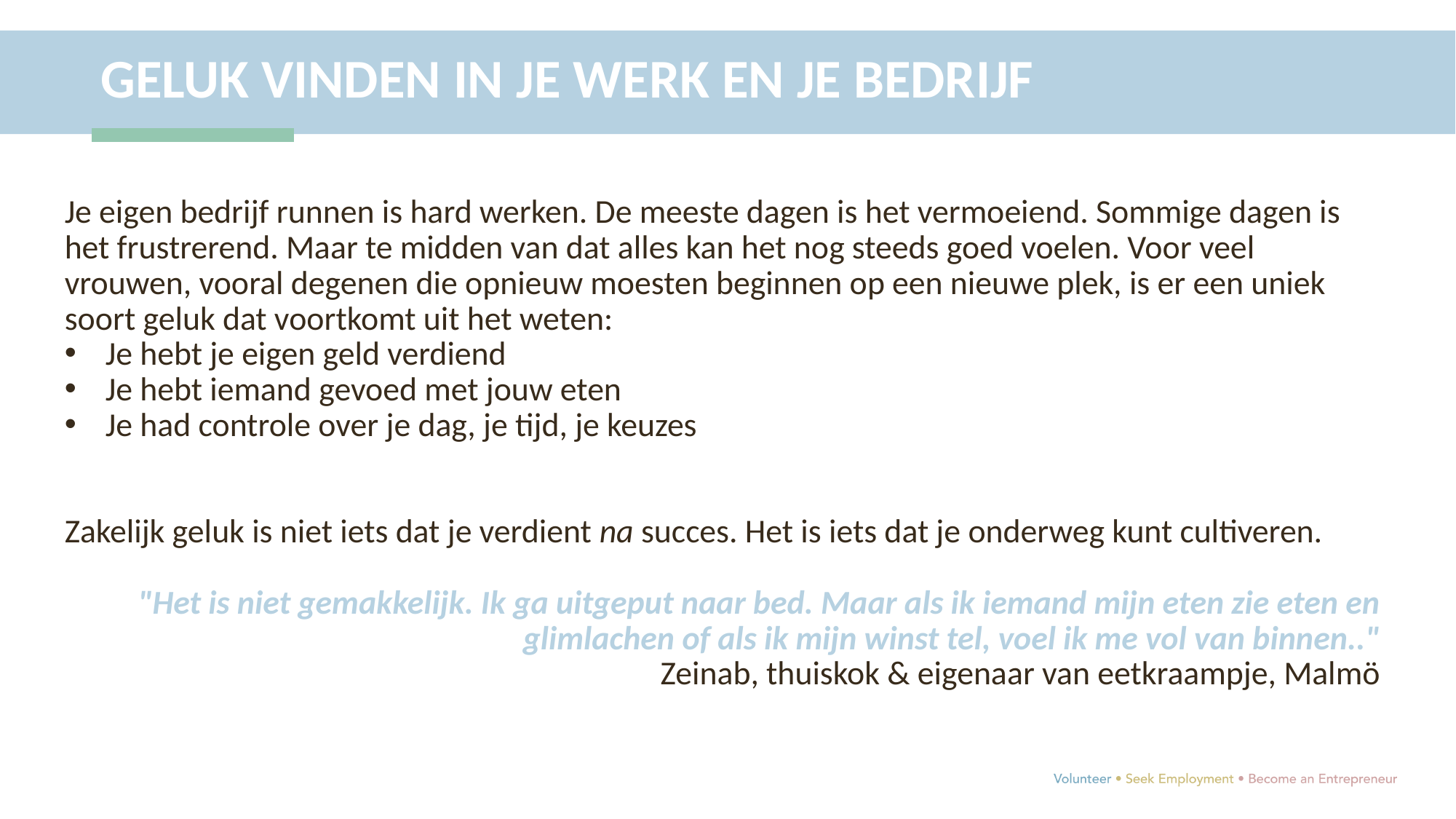

GELUK VINDEN IN JE WERK EN JE BEDRIJF
Je eigen bedrijf runnen is hard werken. De meeste dagen is het vermoeiend. Sommige dagen is het frustrerend. Maar te midden van dat alles kan het nog steeds goed voelen. Voor veel vrouwen, vooral degenen die opnieuw moesten beginnen op een nieuwe plek, is er een uniek soort geluk dat voortkomt uit het weten:
Je hebt je eigen geld verdiend
Je hebt iemand gevoed met jouw eten
Je had controle over je dag, je tijd, je keuzes

Zakelijk geluk is niet iets dat je verdient na succes. Het is iets dat je onderweg kunt cultiveren.

"Het is niet gemakkelijk. Ik ga uitgeput naar bed. Maar als ik iemand mijn eten zie eten en glimlachen of als ik mijn winst tel, voel ik me vol van binnen.."
 Zeinab, thuiskok & eigenaar van eetkraampje, Malmö